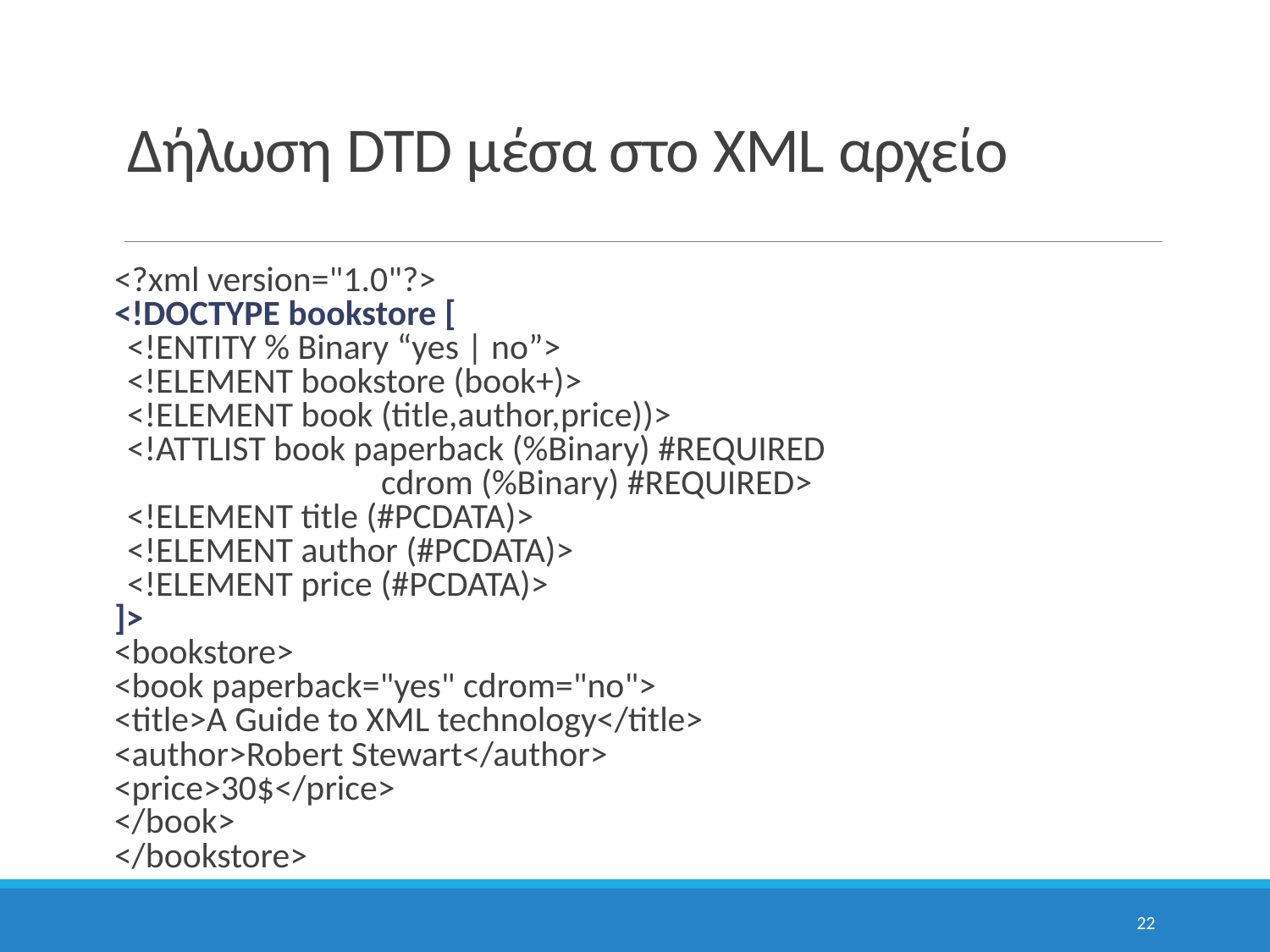

# Δήλωση DTD μέσα στο XML αρχείο
<?xml version="1.0"?>
<!DOCTYPE bookstore [
	<!ENTITY % Binary “yes | no”>
	<!ELEMENT bookstore (book+)>
	<!ELEMENT book (title,author,price))>
	<!ATTLIST book paperback (%Binary) #REQUIRED
			cdrom (%Binary) #REQUIRED>
	<!ELEMENT title (#PCDATA)>
	<!ELEMENT author (#PCDATA)>
	<!ELEMENT price (#PCDATA)>
]>
<bookstore>
<book paperback="yes" cdrom="no">
<title>A Guide to XML technology</title>
<author>Robert Stewart</author>
<price>30$</price>
</book>
</bookstore>
22